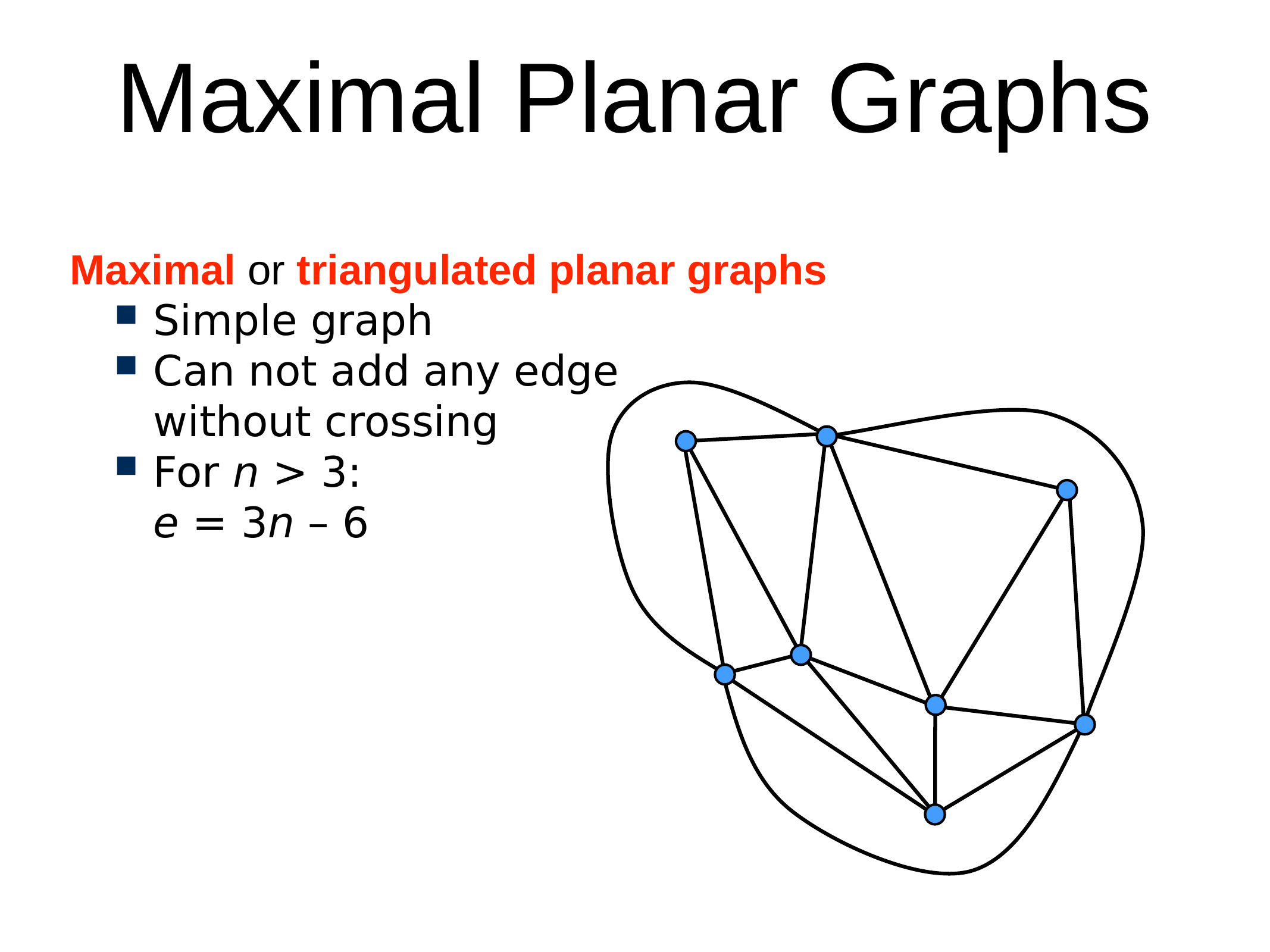

Maximal Planar Graphs

Maximal or triangulated planar graphs
Simple graph
Can not add any edge
without crossing
For n > 3:
e = 3n – 6

13